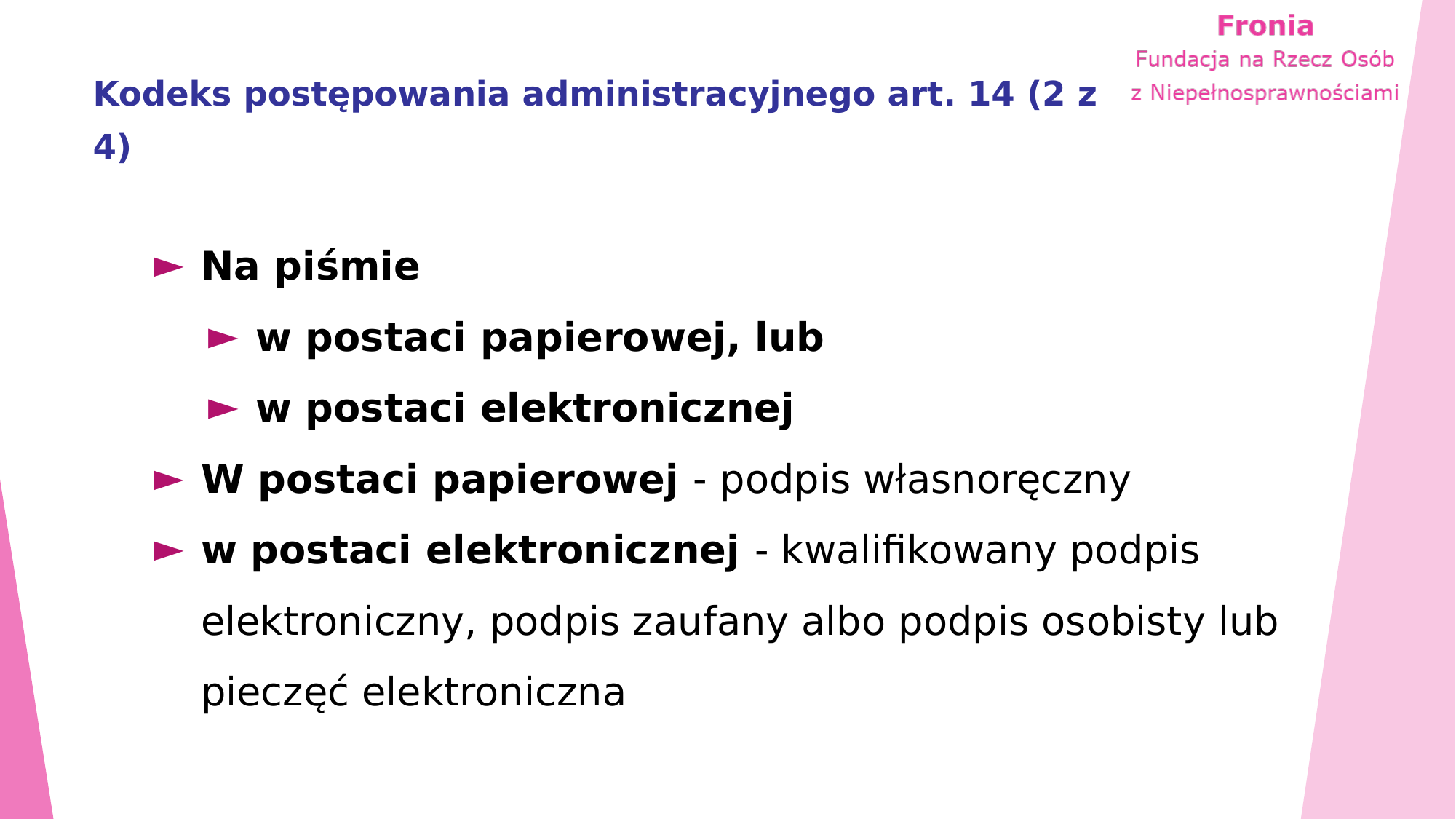

# Kodeks postępowania administracyjnego art. 14 (2 z 4)

Na piśmie
w postaci papierowej, lub
w postaci elektronicznej
W postaci papierowej - podpis własnoręczny
w postaci elektronicznej - kwalifikowany podpis elektroniczny, podpis zaufany albo podpis osobisty lub pieczęć elektroniczna